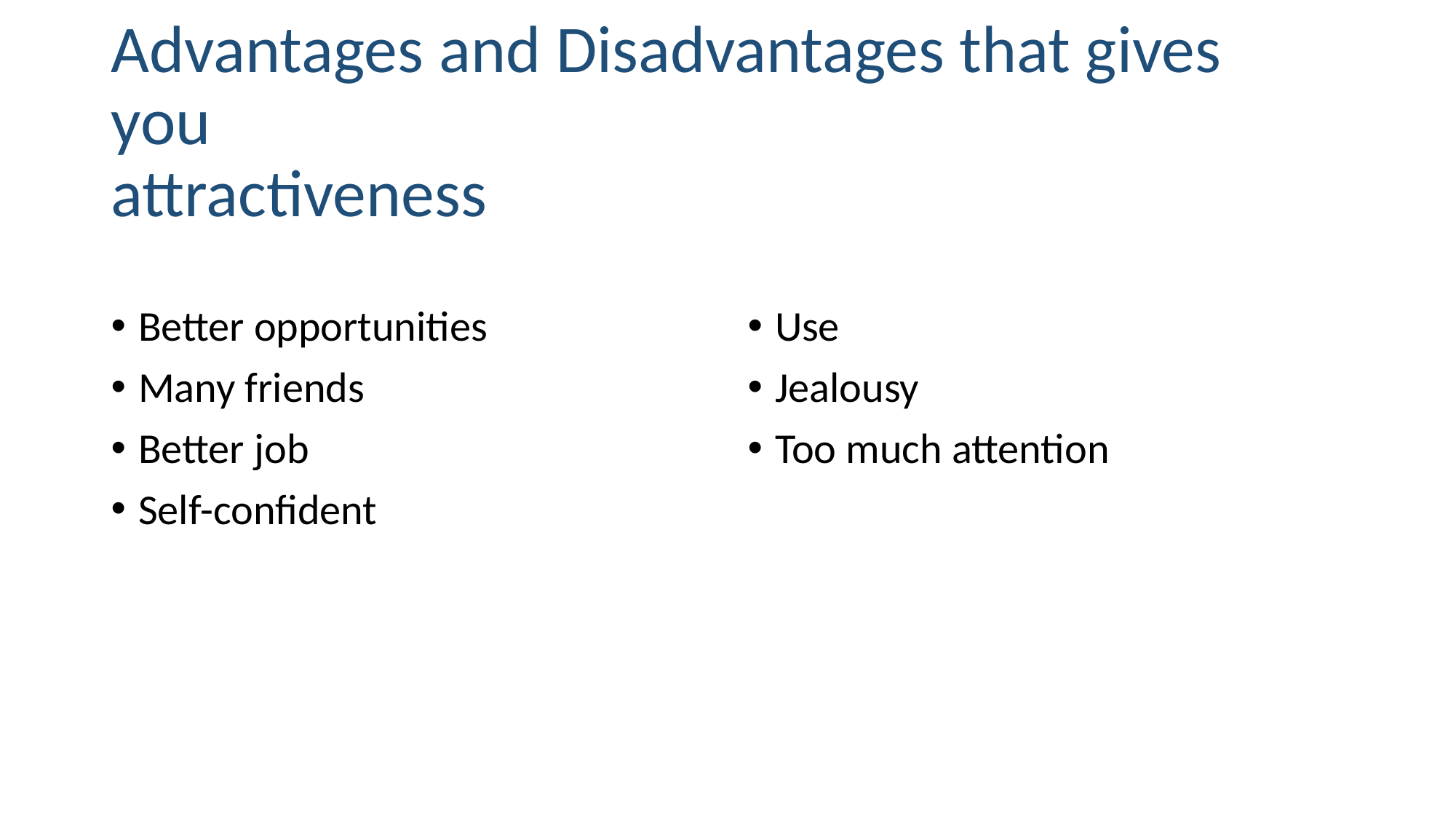

# Advantages and Disadvantages that gives you  attractiveness

Better opportunities
Many friends
Better job
Self-confident

Use
Jealousy
Too much attention